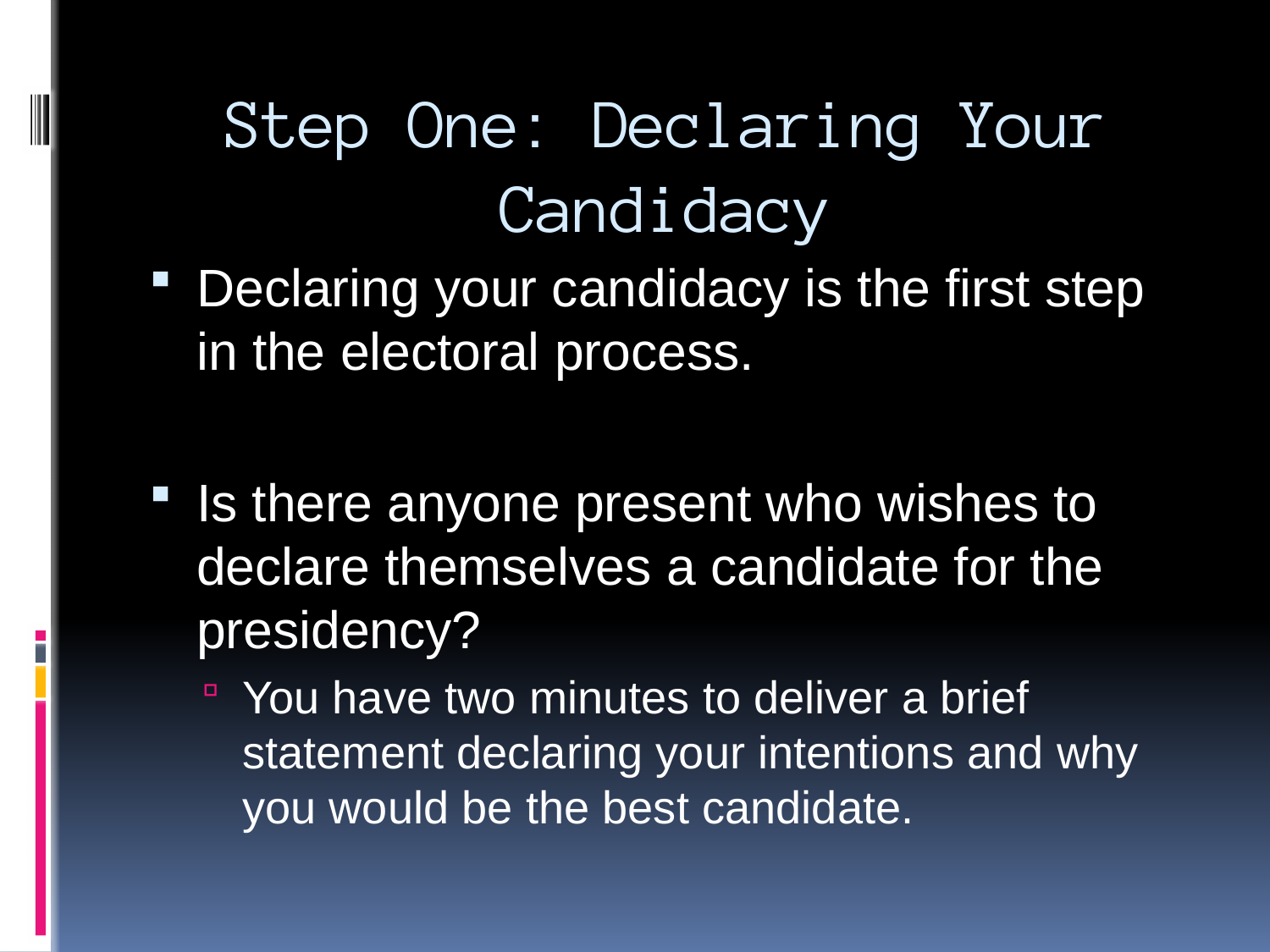

# Step One: Declaring Your Candidacy
Declaring your candidacy is the first step in the electoral process.

Is there anyone present who wishes to declare themselves a candidate for the presidency?
You have two minutes to deliver a brief statement declaring your intentions and why you would be the best candidate.